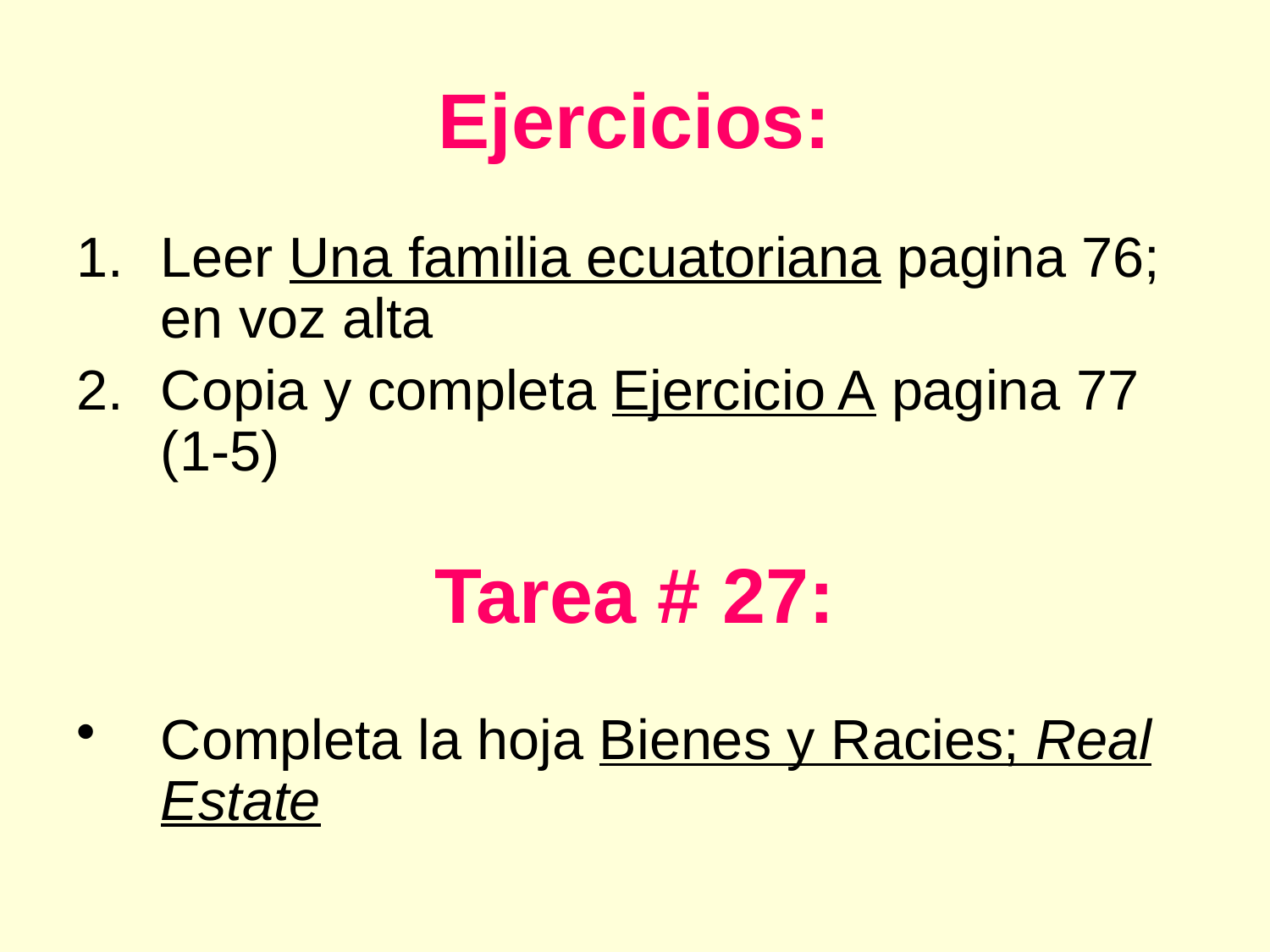

# Ejercicios:
Leer Una familia ecuatoriana pagina 76; en voz alta
Copia y completa Ejercicio A pagina 77 (1-5)

Completa la hoja Bienes y Racies; Real Estate
Tarea # 27: